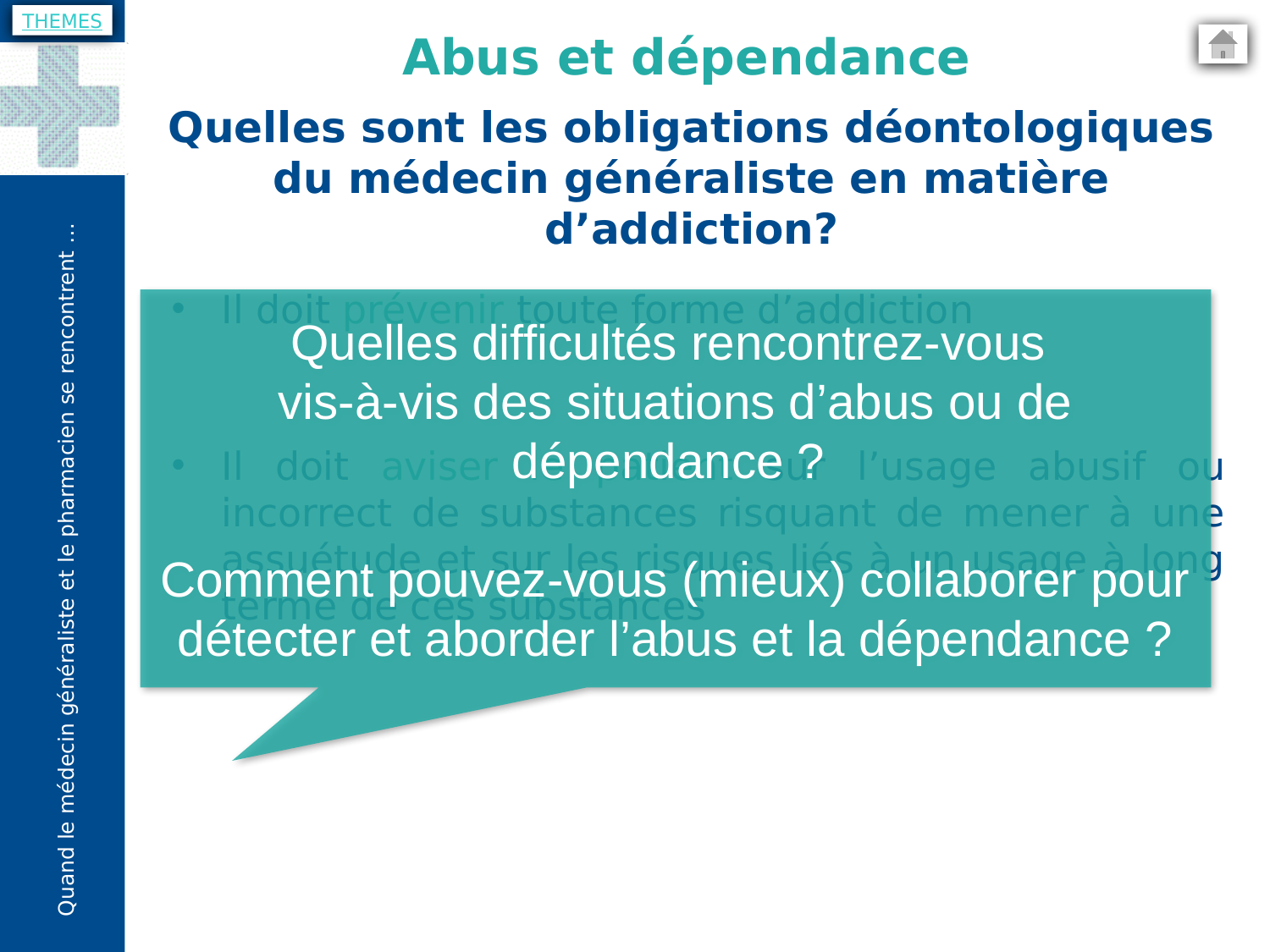

THEMES

Abus et dépendance
Quelles sont les obligations déontologiques du médecin généraliste en matière d’addiction?
Il doit prévenir toute forme d’addiction

Il doit aviser le patient sur l’usage abusif ou incorrect de substances risquant de mener à une assuétude et sur les risques liés à un usage à long terme de ces substances

Quelles difficultés rencontrez-vous
vis-à-vis des situations d’abus ou de dépendance ?

Comment pouvez-vous (mieux) collaborer pour détecter et aborder l’abus et la dépendance ?